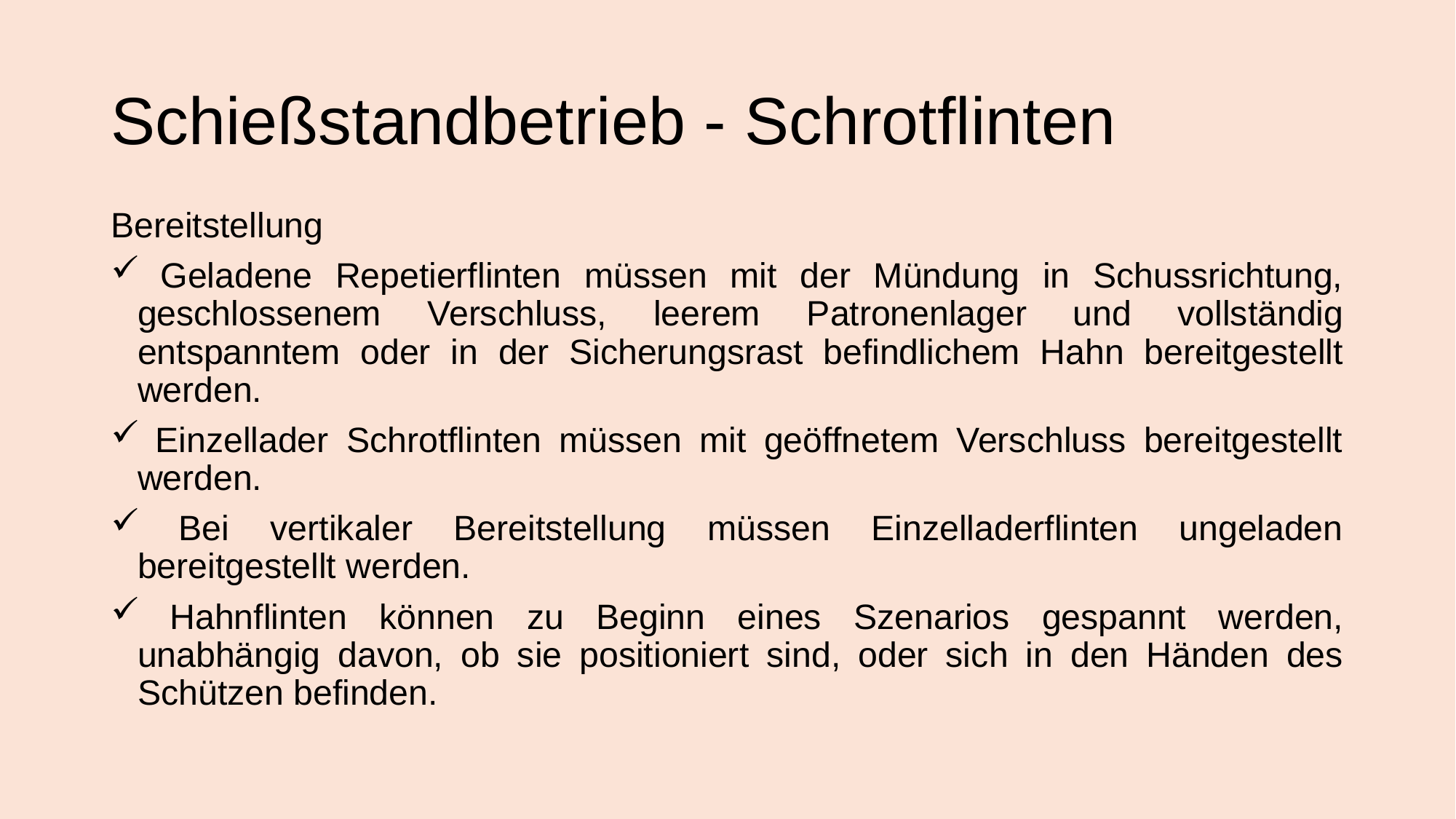

# Schießstandbetrieb - Schrotflinten
Bereitstellung
 Geladene Repetierflinten müssen mit der Mündung in Schussrichtung, geschlossenem Verschluss, leerem Patronenlager und vollständig entspanntem oder in der Sicherungsrast befindlichem Hahn bereitgestellt werden.
 Einzellader Schrotflinten müssen mit geöffnetem Verschluss bereitgestellt werden.
 Bei vertikaler Bereitstellung müssen Einzelladerflinten ungeladen bereitgestellt werden.
 Hahnflinten können zu Beginn eines Szenarios gespannt werden, unabhängig davon, ob sie positioniert sind, oder sich in den Händen des Schützen befinden.